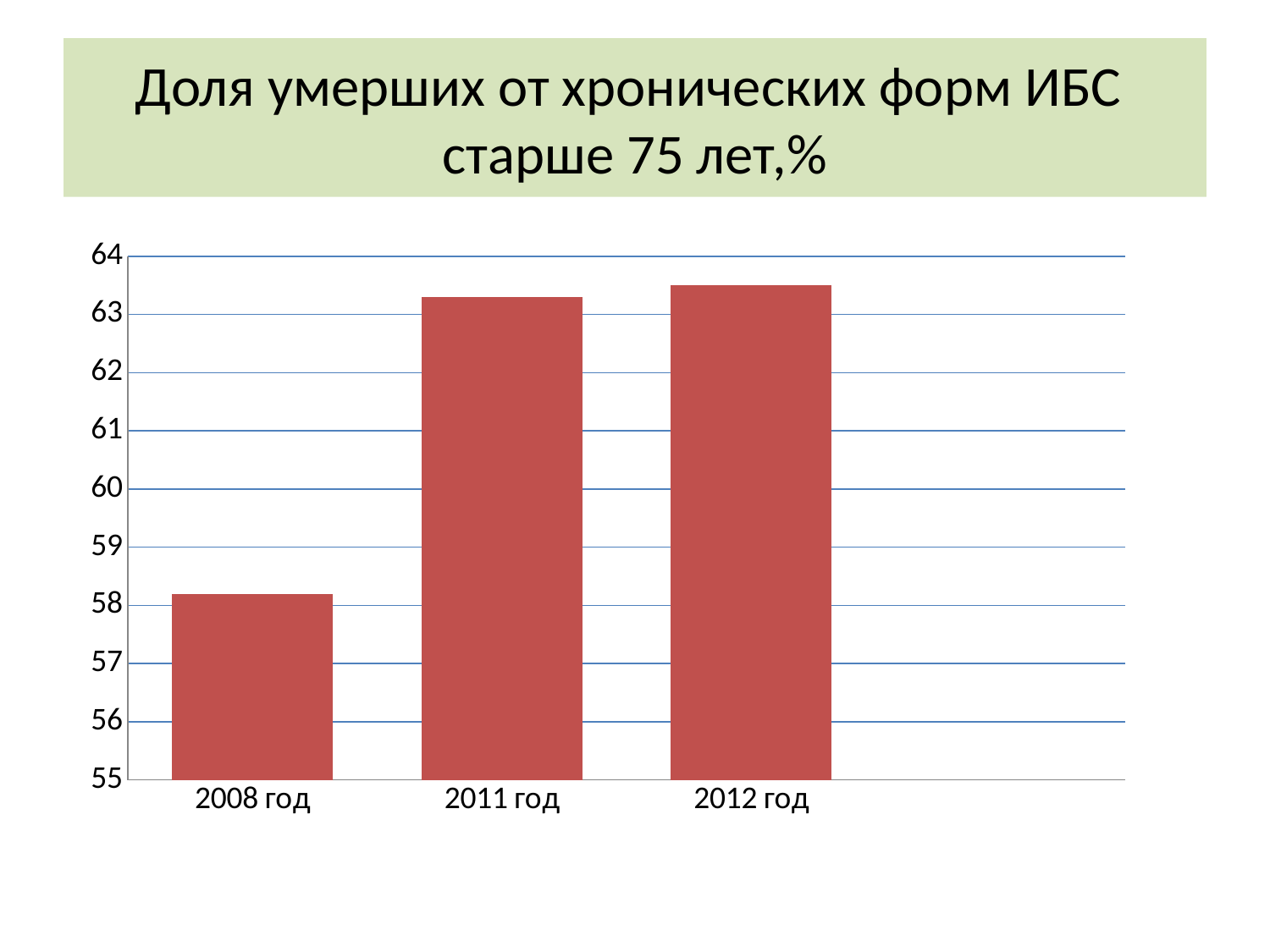

# Доля умерших от хронических форм ИБС  старше 75 лет,%

### Chart

| Category | Столбец1 | Процент умерших старше 75 лет |
|---|---|---|
| 2008 год | None | 58.2 |
| 2011 год | None | 63.3 |
| 2012 год | None | 63.5 |